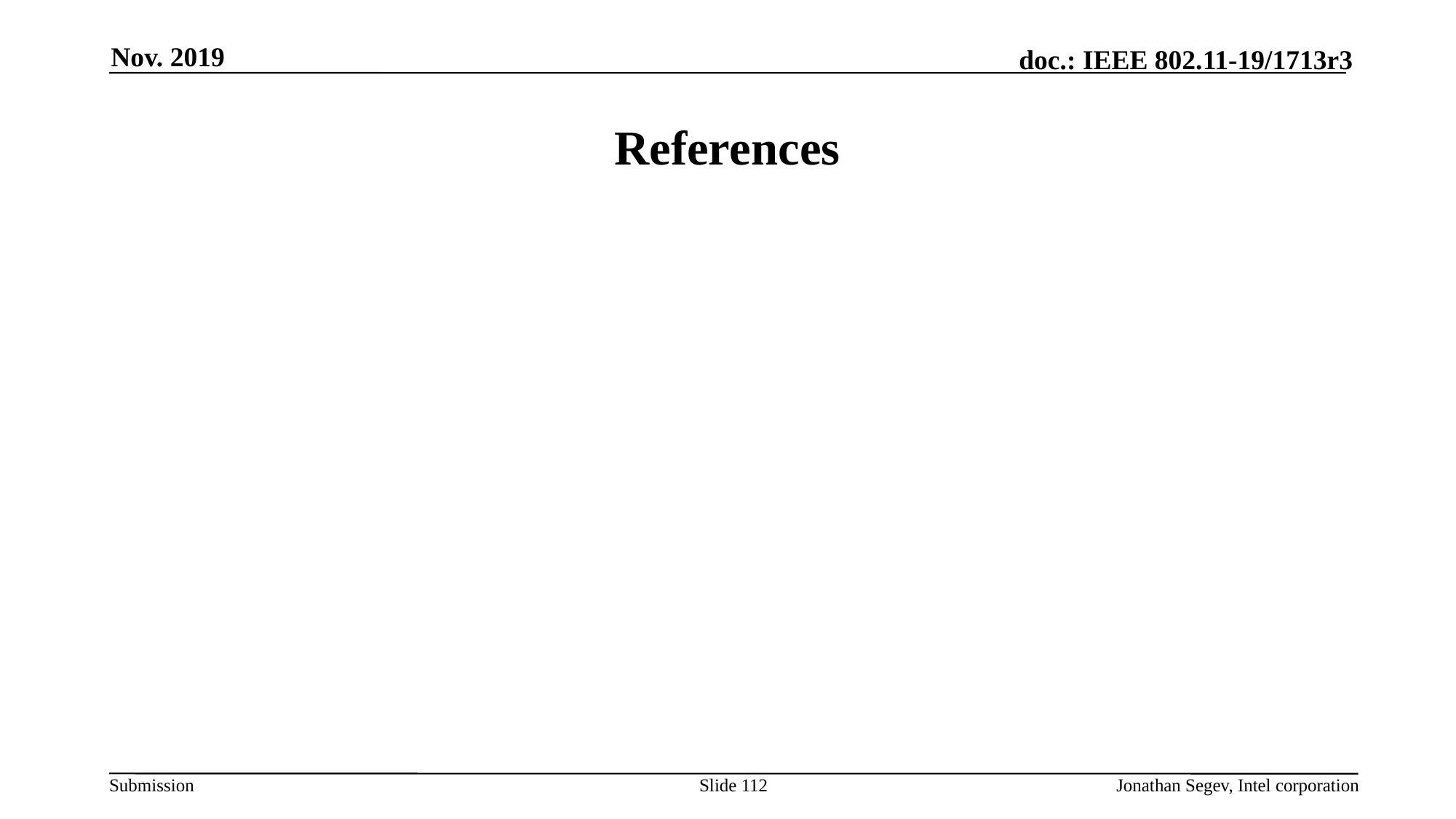

Nov. 2019
# References

Slide 112
Jonathan Segev, Intel corporation